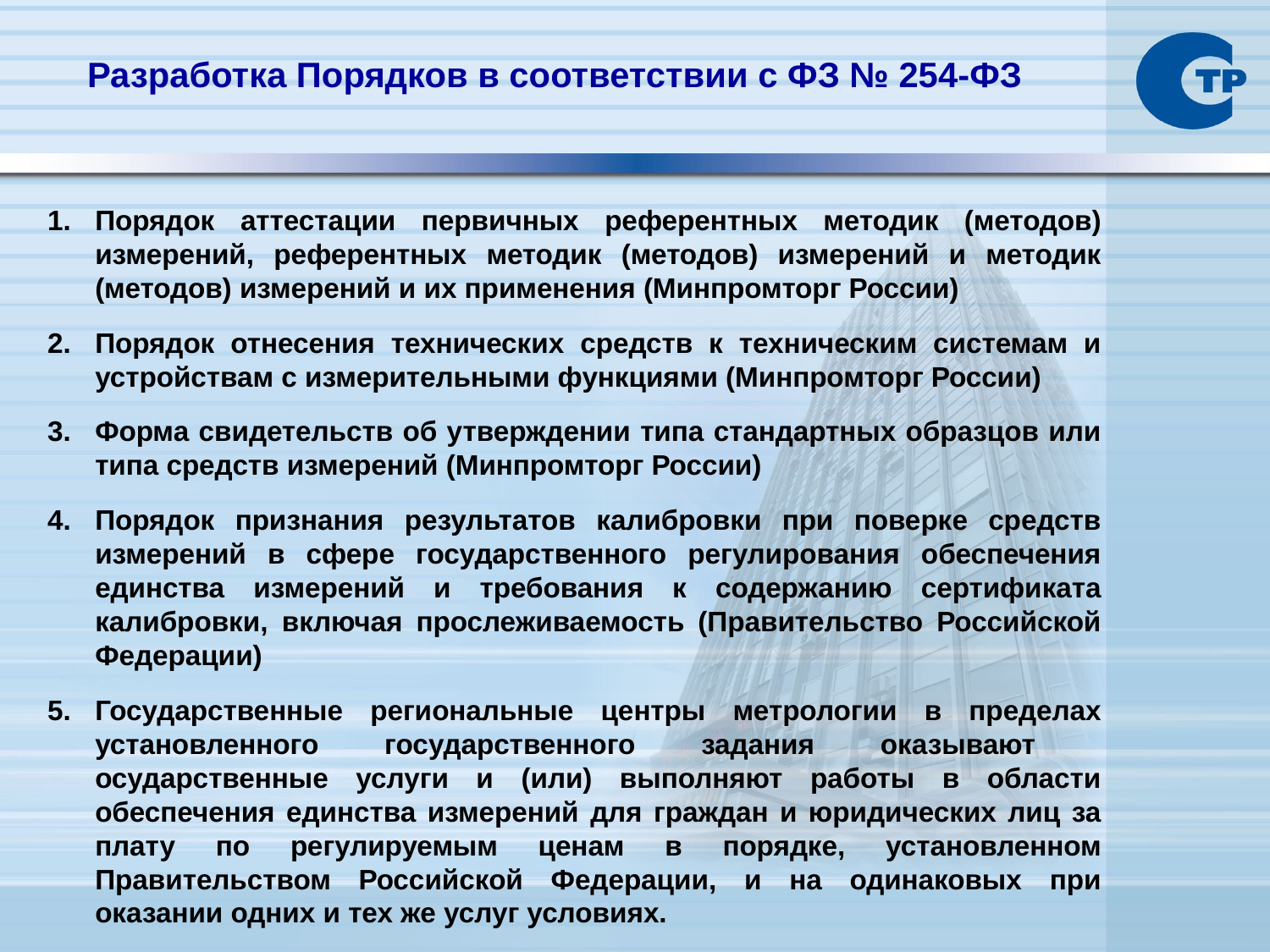

Разработка Порядков в соответствии с ФЗ № 254-ФЗ
Порядок аттестации первичных референтных методик (методов) измерений, референтных методик (методов) измерений и методик (методов) измерений и их применения (Минпромторг России)
Порядок отнесения технических средств к техническим системам и устройствам с измерительными функциями (Минпромторг России)
Форма свидетельств об утверждении типа стандартных образцов или типа средств измерений (Минпромторг России)
Порядок признания результатов калибровки при поверке средств измерений в сфере государственного регулирования обеспечения единства измерений и требования к содержанию сертификата калибровки, включая прослеживаемость (Правительство Российской Федерации)
Государственные региональные центры метрологии в пределах установленного государственного задания оказывают  осударственные услуги и (или) выполняют работы в области обеспечения единства измерений для граждан и юридических лиц за плату по регулируемым ценам в порядке, установленном Правительством Российской Федерации, и на одинаковых при оказании одних и тех же услуг условиях.